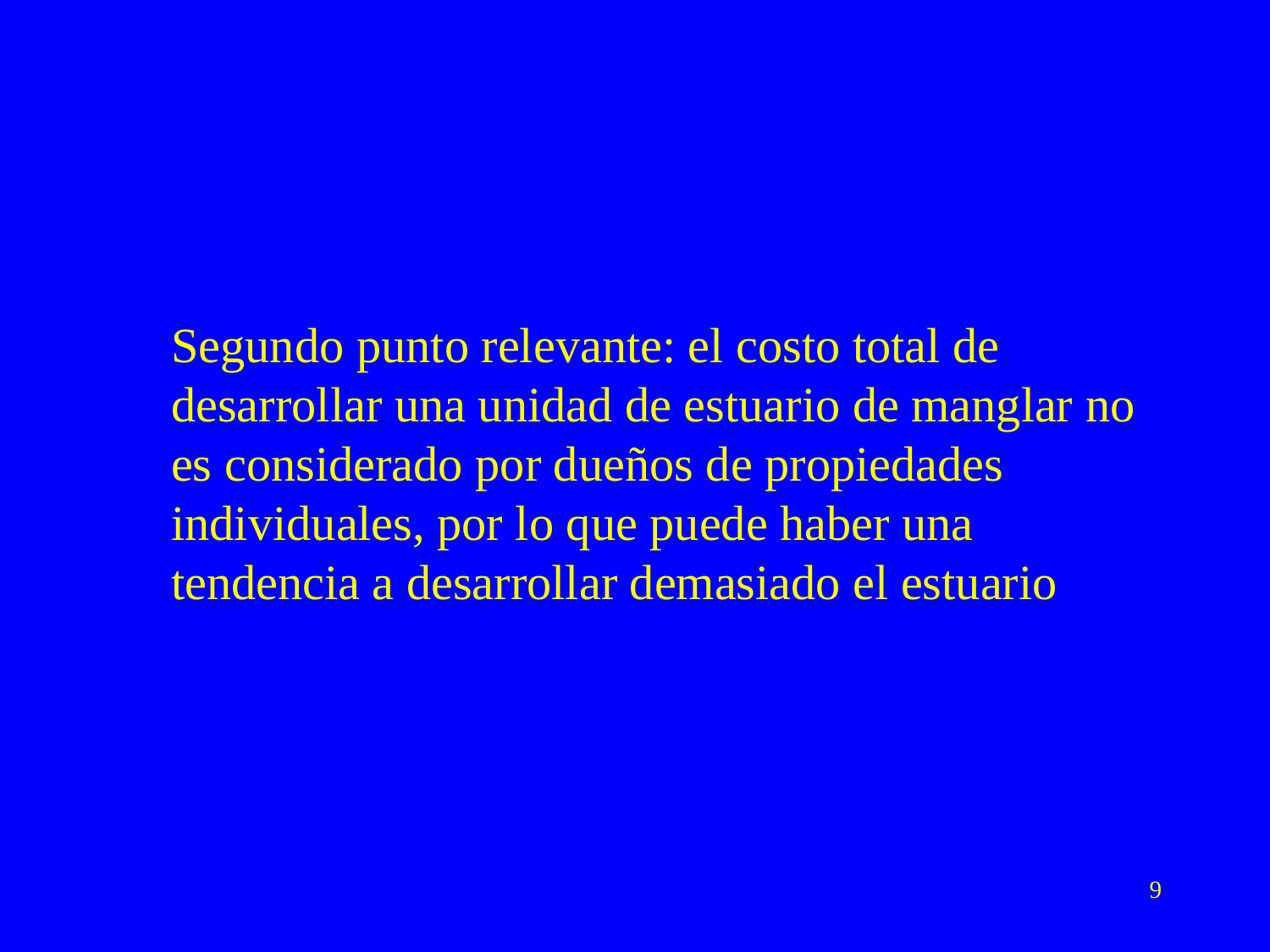

Segundo punto relevante: el costo total de desarrollar una unidad de estuario de manglar no es considerado por dueños de propiedades individuales, por lo que puede haber una tendencia a desarrollar demasiado el estuario

9